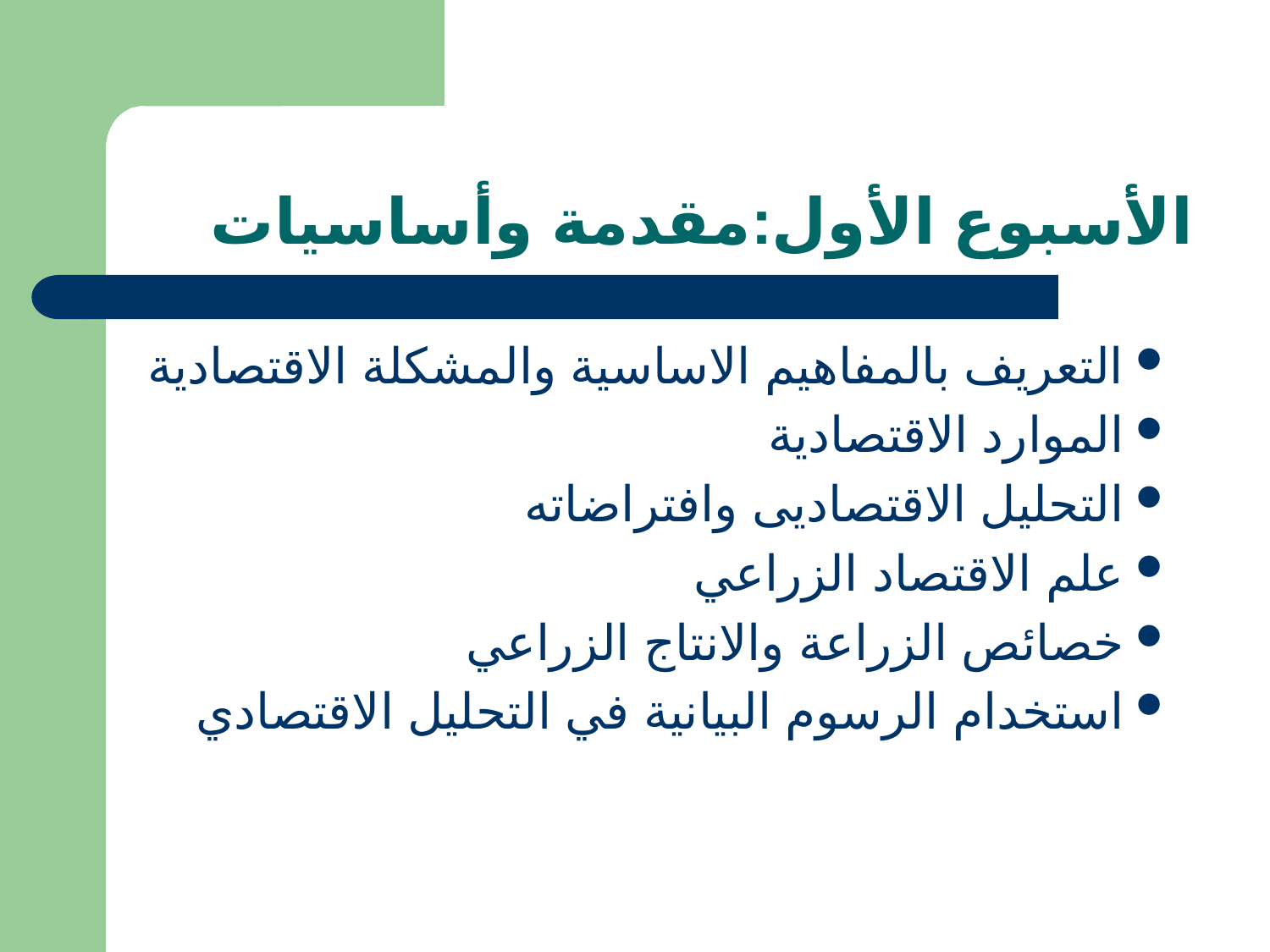

# الأسبوع الأول:مقدمة وأساسيات
التعريف بالمفاهيم الاساسية والمشكلة الاقتصادية
الموارد الاقتصادية
التحليل الاقتصاديى وافتراضاته
علم الاقتصاد الزراعي
خصائص الزراعة والانتاج الزراعي
استخدام الرسوم البيانية في التحليل الاقتصادي